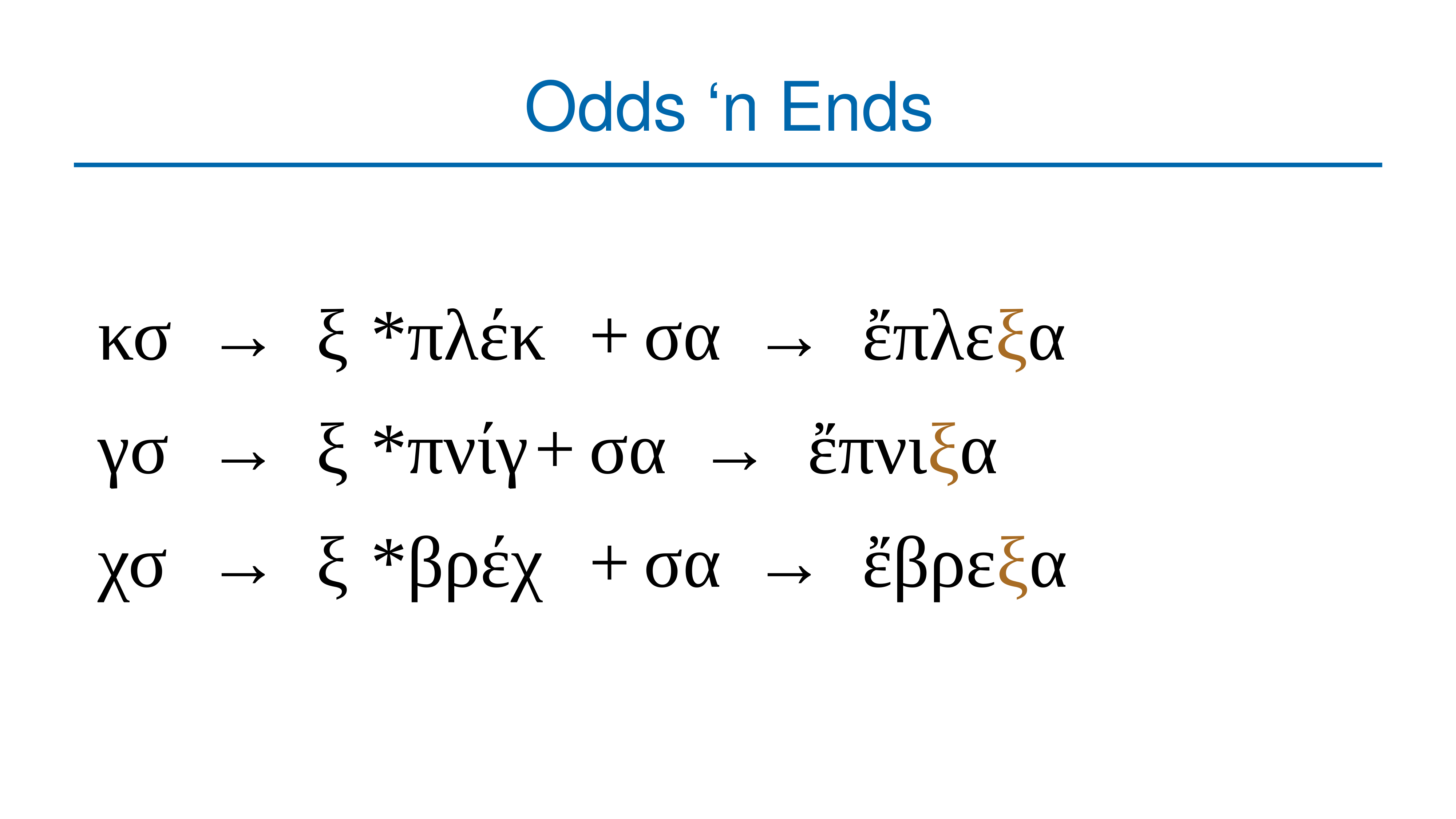

# Odds ‘n Ends
κσ	→	ξ	*πλέκ	+	σα	→	ἔπλεξα
γσ	→	ξ	*πνίγ	+	σα	→	ἔπνιξα
χσ	→	ξ	*βρέχ	+	σα	→	ἔβρεξα